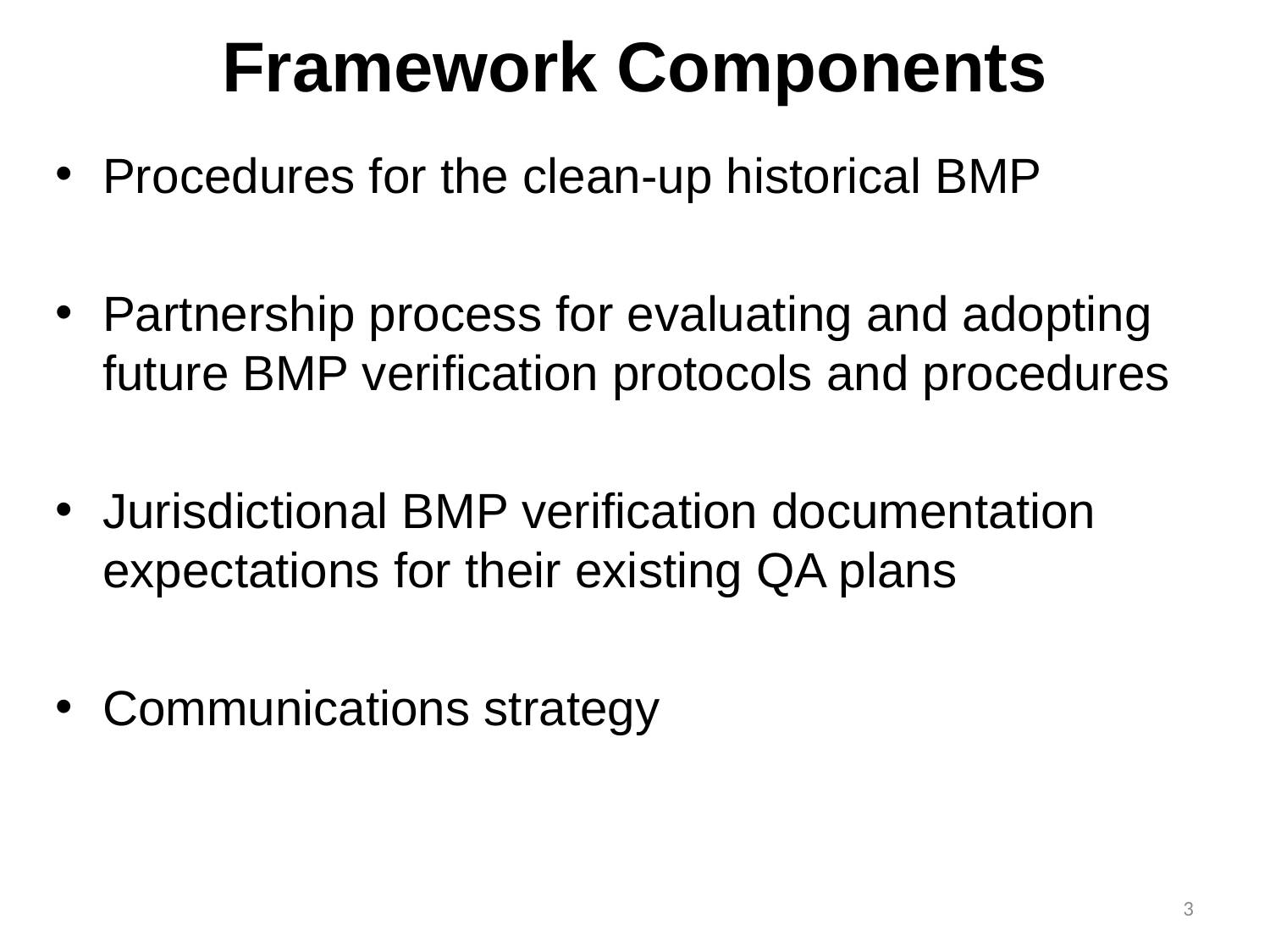

# Framework Components
Procedures for the clean-up historical BMP

Partnership process for evaluating and adopting future BMP verification protocols and procedures

Jurisdictional BMP verification documentation expectations for their existing QA plans

Communications strategy
3